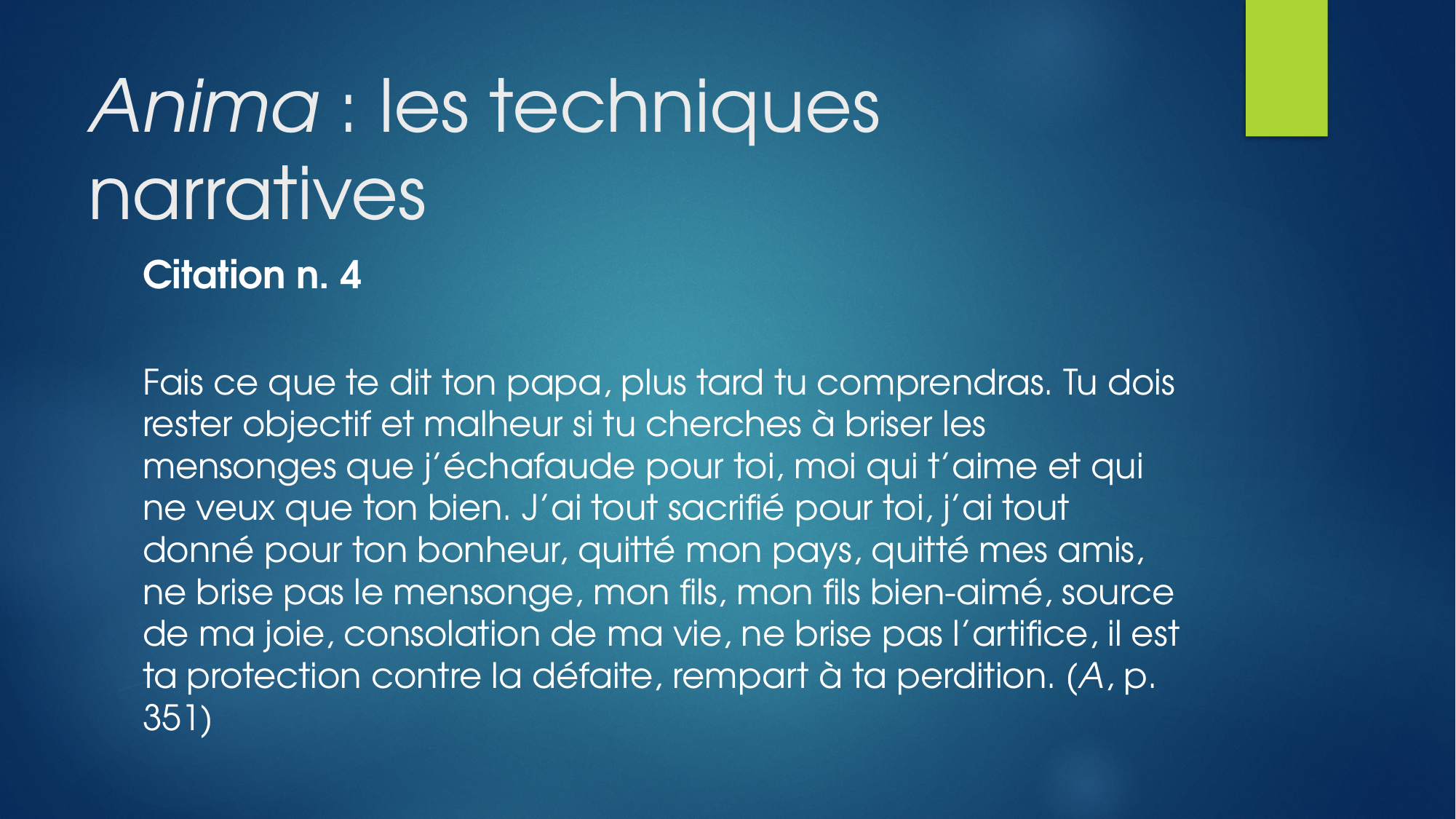

# Anima : les techniques narratives
Citation n. 4

Fais ce que te dit ton papa, plus tard tu comprendras. Tu dois rester objectif et malheur si tu cherches à briser les mensonges que j’échafaude pour toi, moi qui t’aime et qui ne veux que ton bien. J’ai tout sacrifié pour toi, j’ai tout donné pour ton bonheur, quitté mon pays, quitté mes amis, ne brise pas le mensonge, mon fils, mon fils bien-aimé, source de ma joie, consolation de ma vie, ne brise pas l’artifice, il est ta protection contre la défaite, rempart à ta perdition. (A, p. 351)